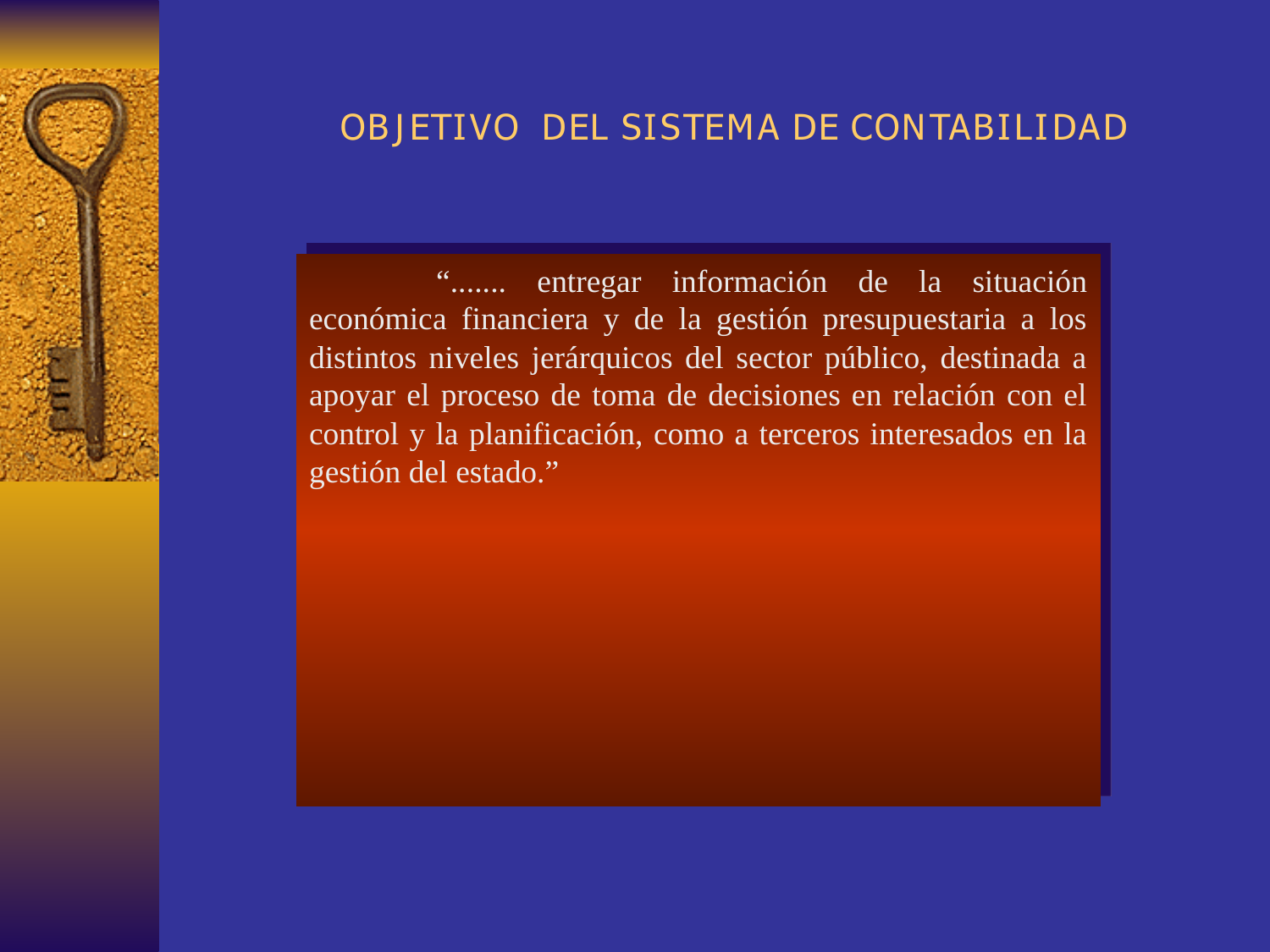

# OBJETIVO  DEL SISTEMA DE CONTABILIDAD
	“....... entregar información de la situación económica financiera y de la gestión presupuestaria a los distintos niveles jerárquicos del sector público, destinada a apoyar el proceso de toma de decisiones en relación con el control y la planificación, como a terceros interesados en la gestión del estado.”